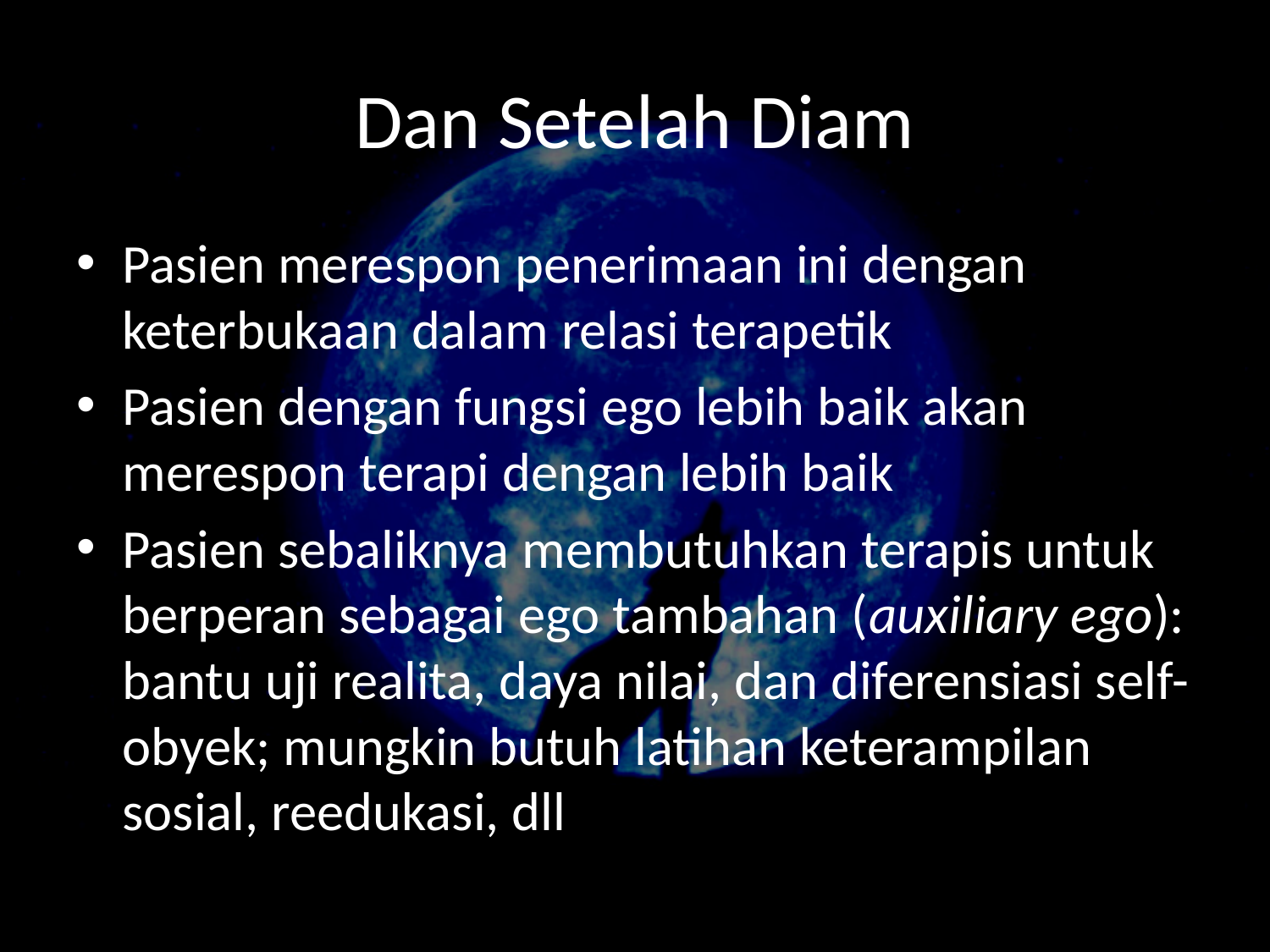

# Dan Setelah Diam
Pasien merespon penerimaan ini dengan keterbukaan dalam relasi terapetik
Pasien dengan fungsi ego lebih baik akan merespon terapi dengan lebih baik
Pasien sebaliknya membutuhkan terapis untuk berperan sebagai ego tambahan (auxiliary ego): bantu uji realita, daya nilai, dan diferensiasi self-obyek; mungkin butuh latihan keterampilan sosial, reedukasi, dll